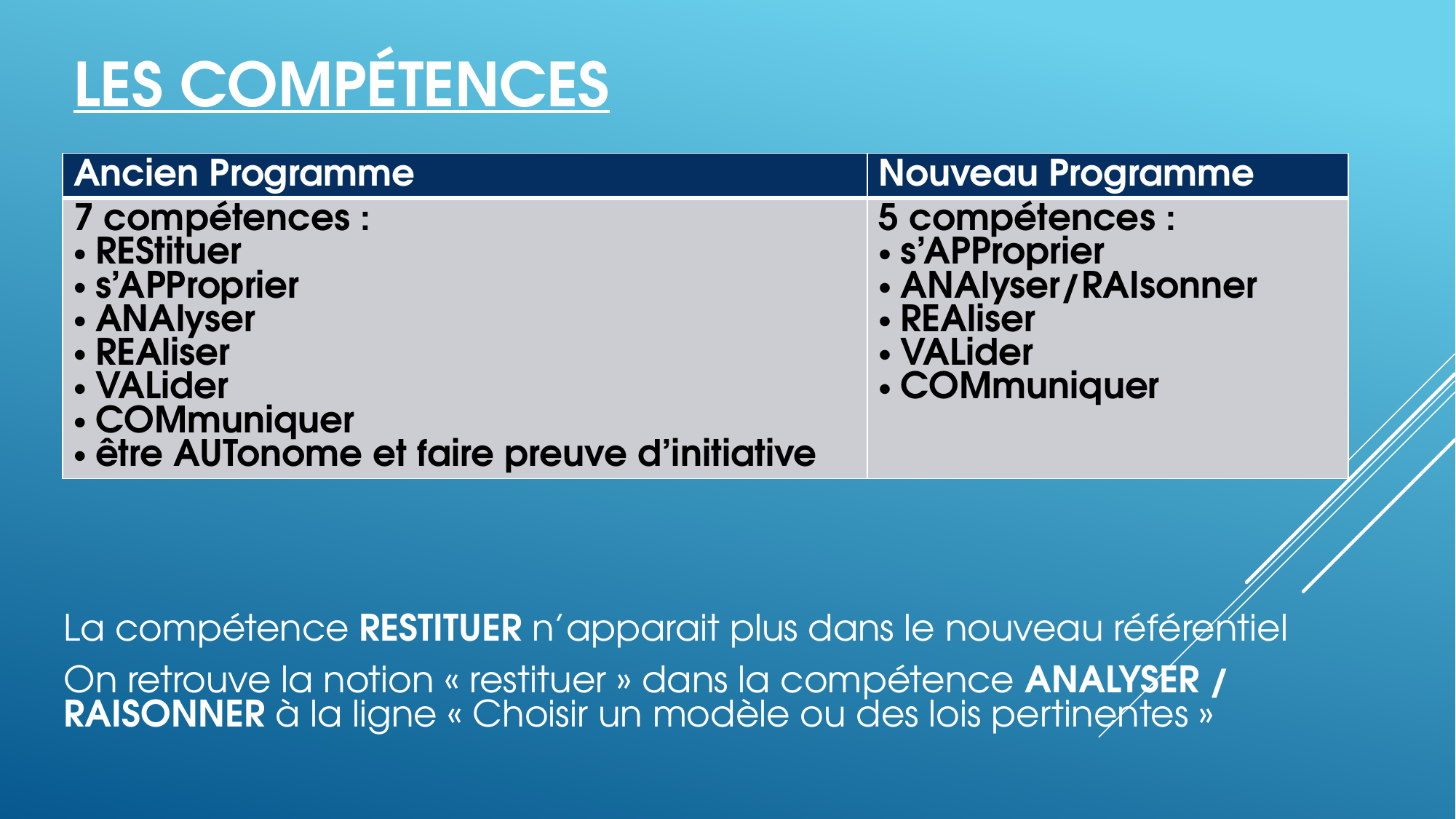

# LES COMPÉTENCES
| Ancien Programme | Nouveau Programme |
| --- | --- |
| 7 compétences : REStituer s’APProprier ANAlyser REAliser VALider COMmuniquer être AUTonome et faire preuve d’initiative | 5 compétences : s’APProprier ANAlyser/RAIsonner REAliser VALider COMmuniquer |
La compétence RESTITUER n’apparait plus dans le nouveau référentiel
On retrouve la notion « restituer » dans la compétence ANALYSER / RAISONNER à la ligne « Choisir un modèle ou des lois pertinentes »